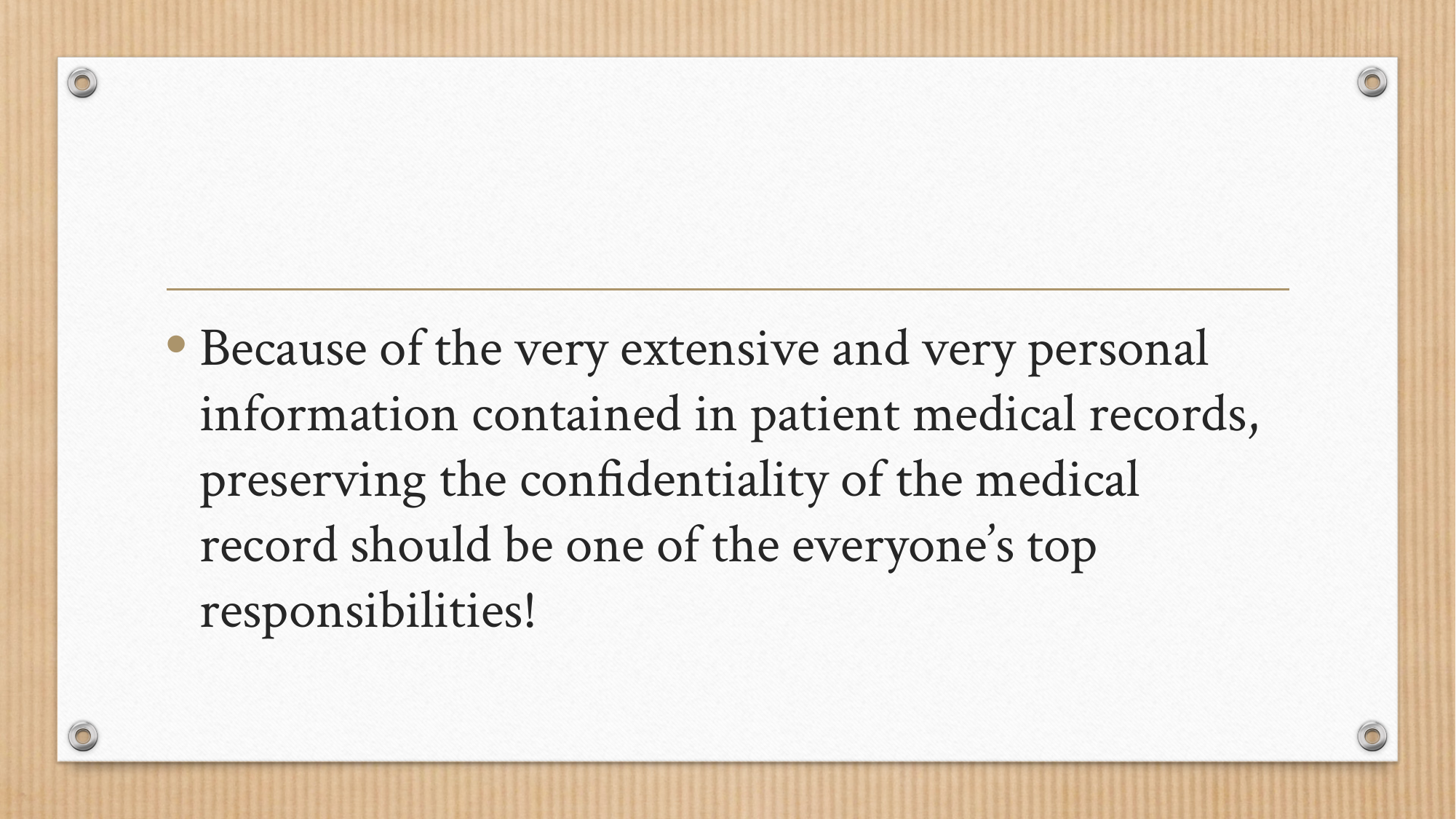

#
Because of the very extensive and very personal information contained in patient medical records, preserving the confidentiality of the medical record should be one of the everyone’s top responsibilities!